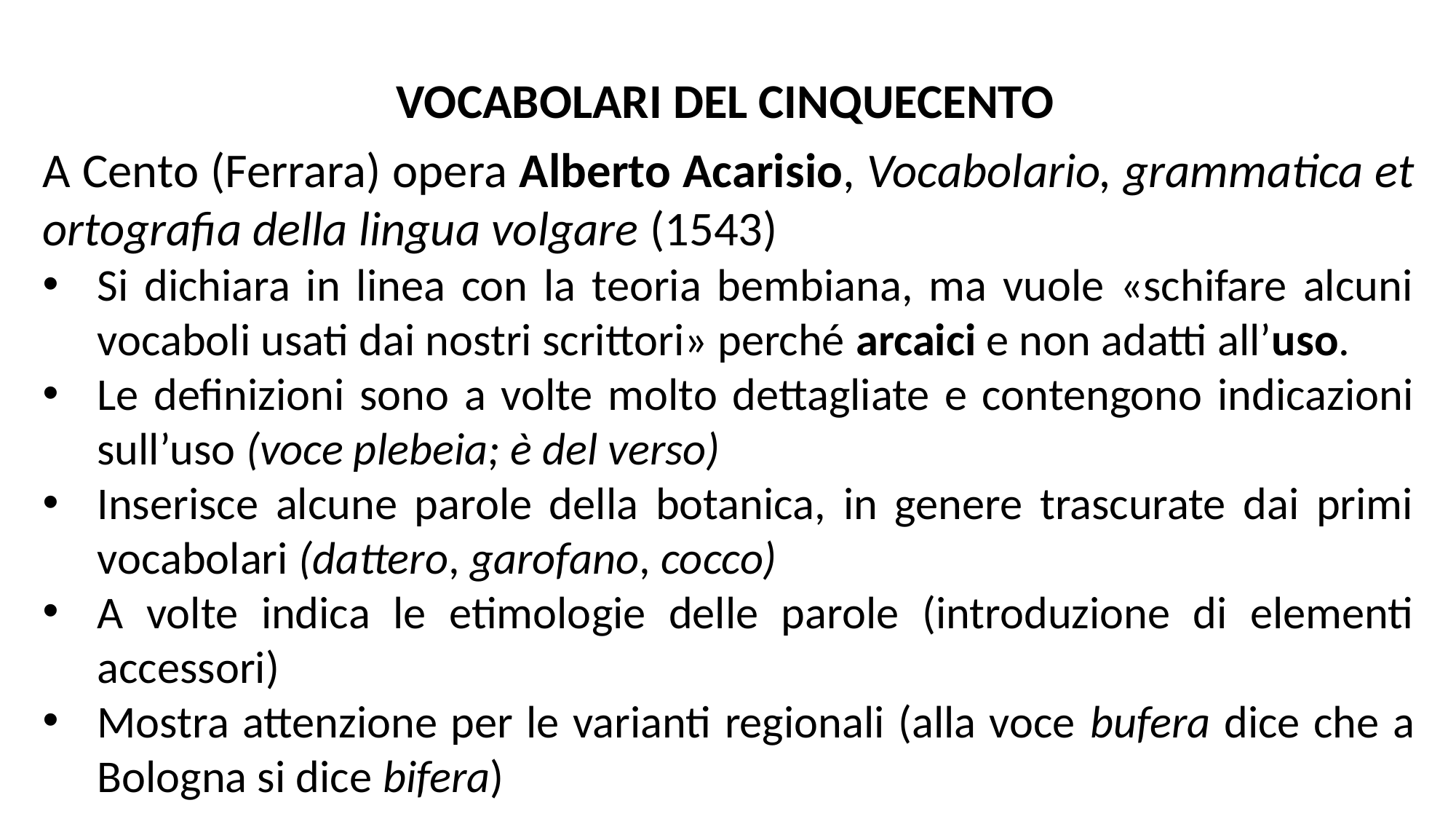

VOCABOLARI DEL CINQUECENTO
A Cento (Ferrara) opera Alberto Acarisio, Vocabolario, grammatica et ortografia della lingua volgare (1543)
Si dichiara in linea con la teoria bembiana, ma vuole «schifare alcuni vocaboli usati dai nostri scrittori» perché arcaici e non adatti all’uso.
Le definizioni sono a volte molto dettagliate e contengono indicazioni sull’uso (voce plebeia; è del verso)
Inserisce alcune parole della botanica, in genere trascurate dai primi vocabolari (dattero, garofano, cocco)
A volte indica le etimologie delle parole (introduzione di elementi accessori)
Mostra attenzione per le varianti regionali (alla voce bufera dice che a Bologna si dice bifera)